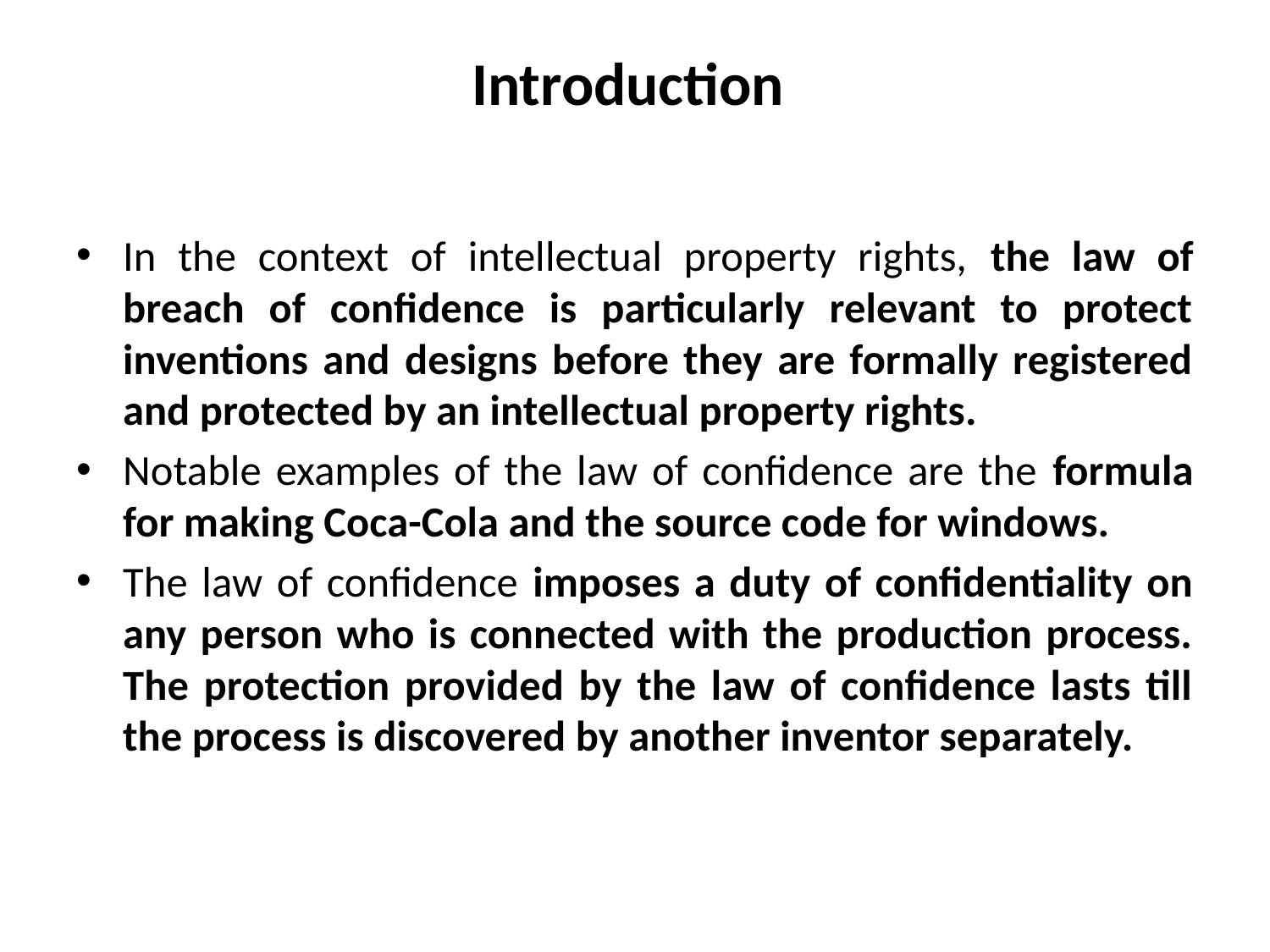

# Introduction
In the context of intellectual property rights, the law of breach of confidence is particularly relevant to protect inventions and designs before they are formally registered and protected by an intellectual property rights.
Notable examples of the law of confidence are the formula for making Coca-Cola and the source code for windows.
The law of confidence imposes a duty of confidentiality on any person who is connected with the production process. The protection provided by the law of confidence lasts till the process is discovered by another inventor separately.